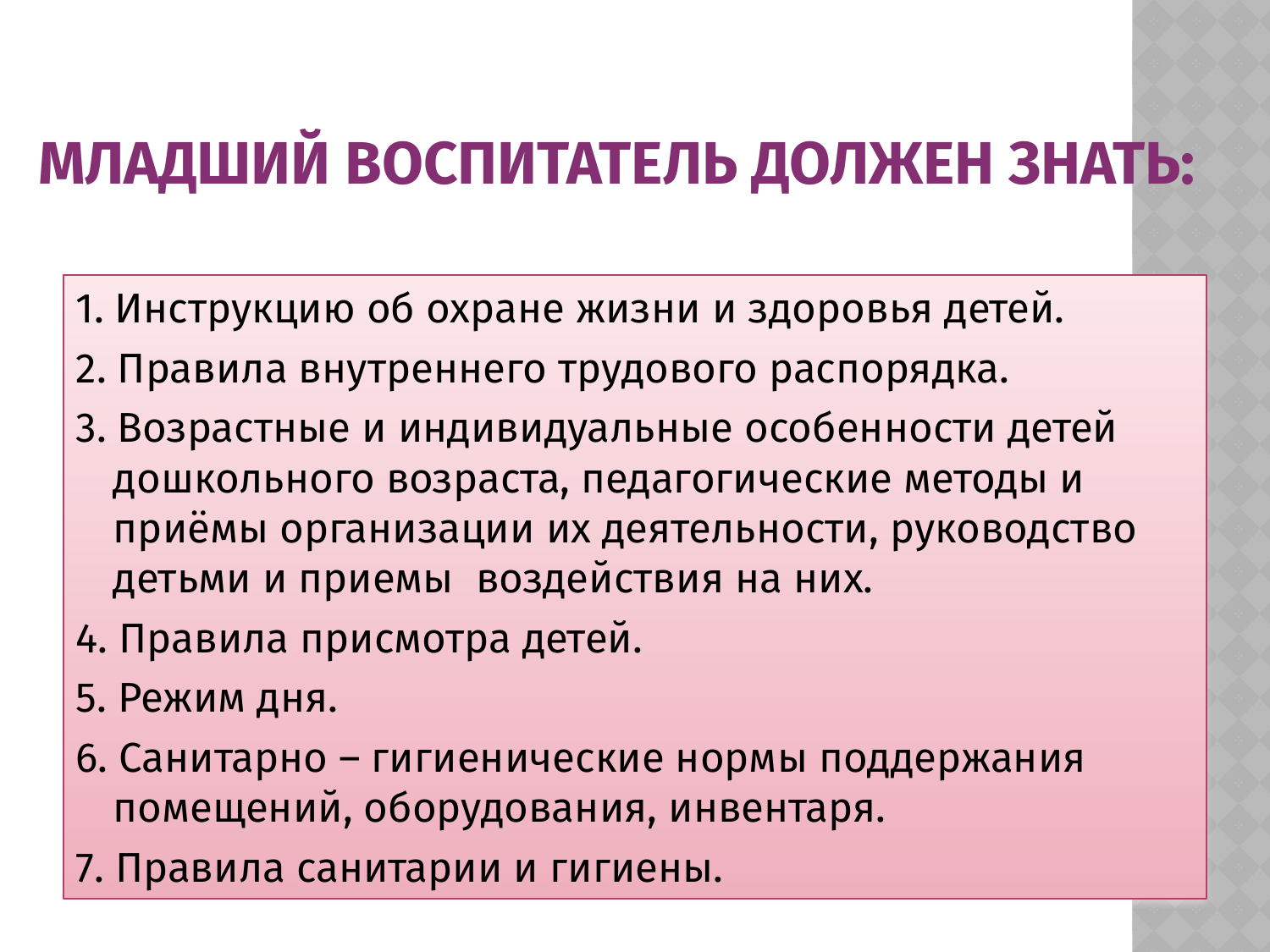

# Младший воспитатель должен знать:
1. Инструкцию об охране жизни и здоровья детей.
2. Правила внутреннего трудового распорядка.
3. Возрастные и индивидуальные особенности детей дошкольного возраста, педагогические методы и приёмы организации их деятельности, руководство детьми и приемы  воздействия на них.
4. Правила присмотра детей.
5. Режим дня.
6. Санитарно – гигиенические нормы поддержания помещений, оборудования, инвентаря.
7. Правила санитарии и гигиены.